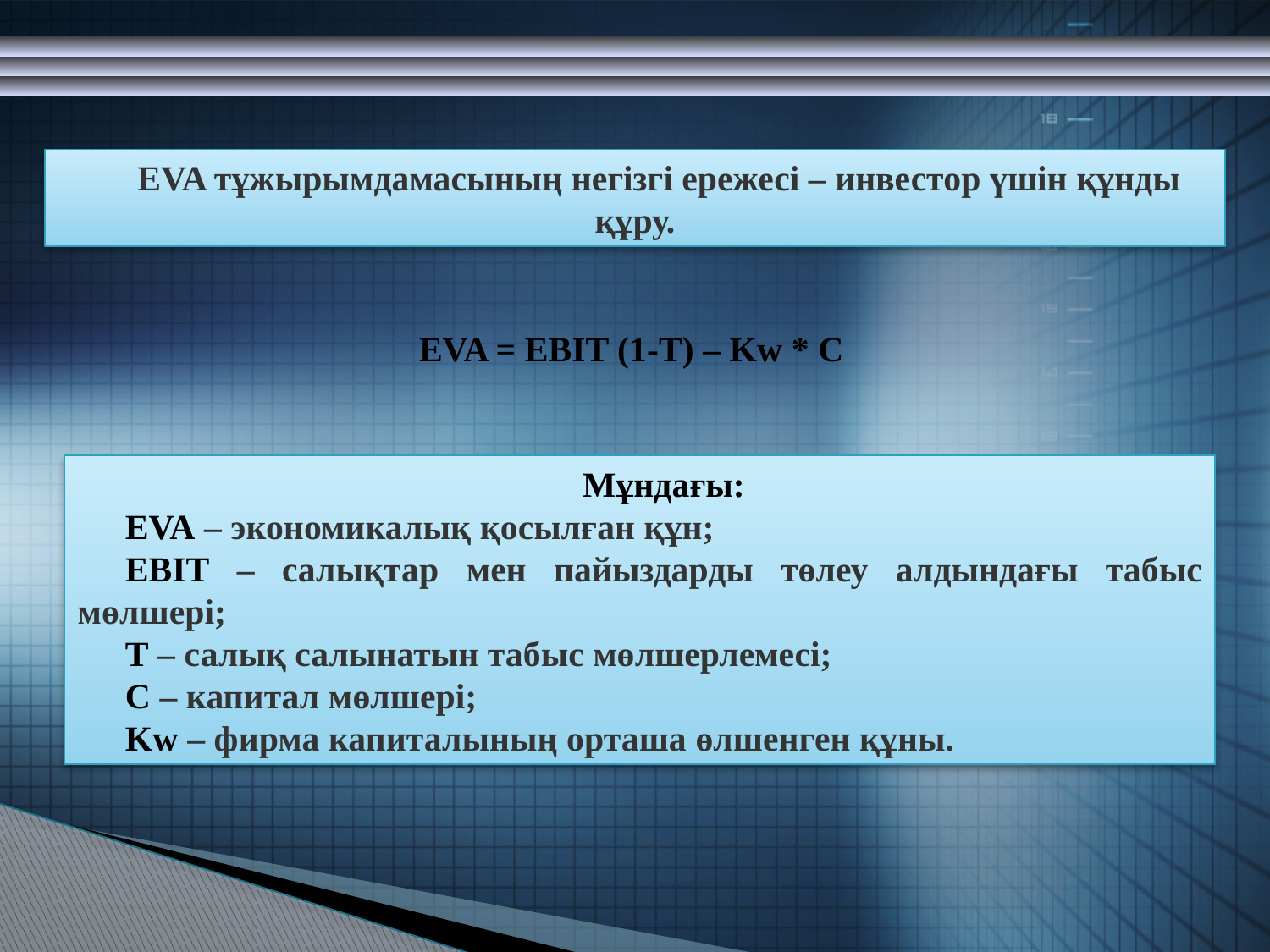

EVA тұжырымдамасының негізгі ережесі – инвестор үшін құнды құру.
EVA = EBIT (1-T) – Kw * C
Мұндағы:
EVA – экономикалық қосылған құн;
EBIT – салықтар мен пайыздарды төлеу алдындағы табыс мөлшері;
Т – салық салынатын табыс мөлшерлемесі;
С – капитал мөлшері;
Kw – фирма капиталының орташа өлшенген құны.